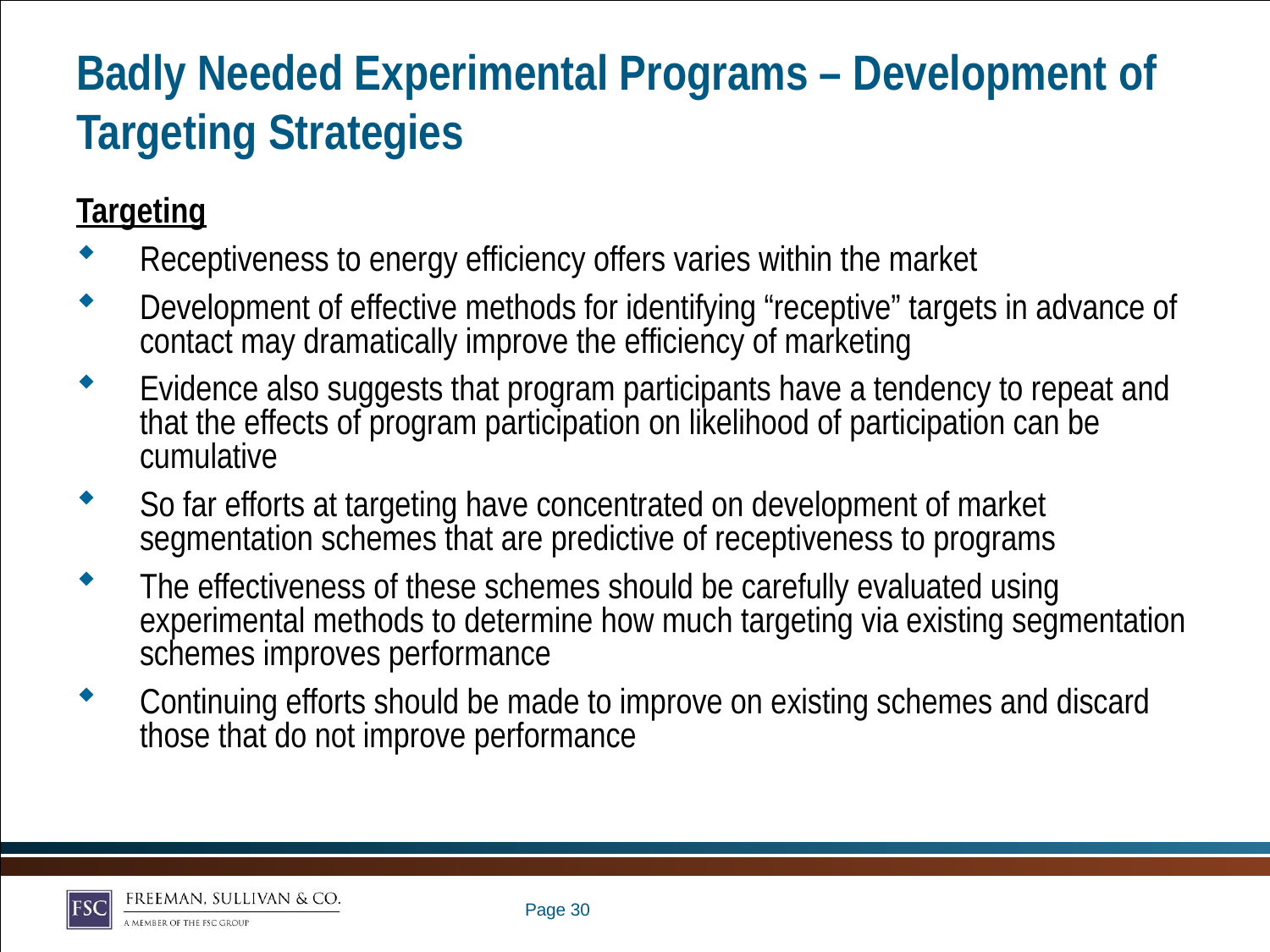

# Badly Needed Experimental Programs – Development of Targeting Strategies
Targeting
Receptiveness to energy efficiency offers varies within the market
Development of effective methods for identifying “receptive” targets in advance of contact may dramatically improve the efficiency of marketing
Evidence also suggests that program participants have a tendency to repeat and that the effects of program participation on likelihood of participation can be cumulative
So far efforts at targeting have concentrated on development of market segmentation schemes that are predictive of receptiveness to programs
The effectiveness of these schemes should be carefully evaluated using experimental methods to determine how much targeting via existing segmentation schemes improves performance
Continuing efforts should be made to improve on existing schemes and discard those that do not improve performance

Page 30